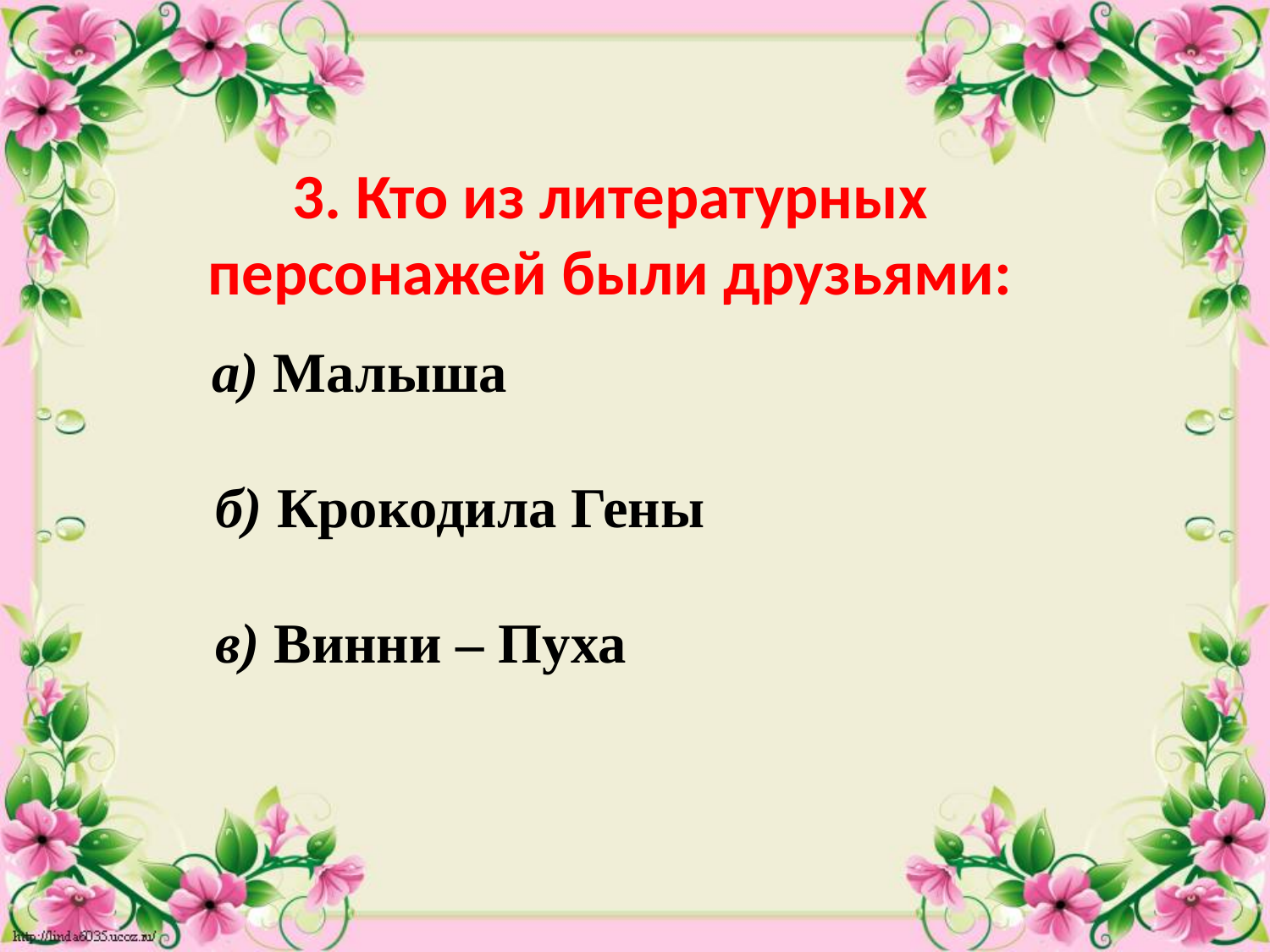

3. Кто из литературных персонажей были друзьями:

  а) Малыша

  б) Крокодила Гены

  в) Винни – Пуха